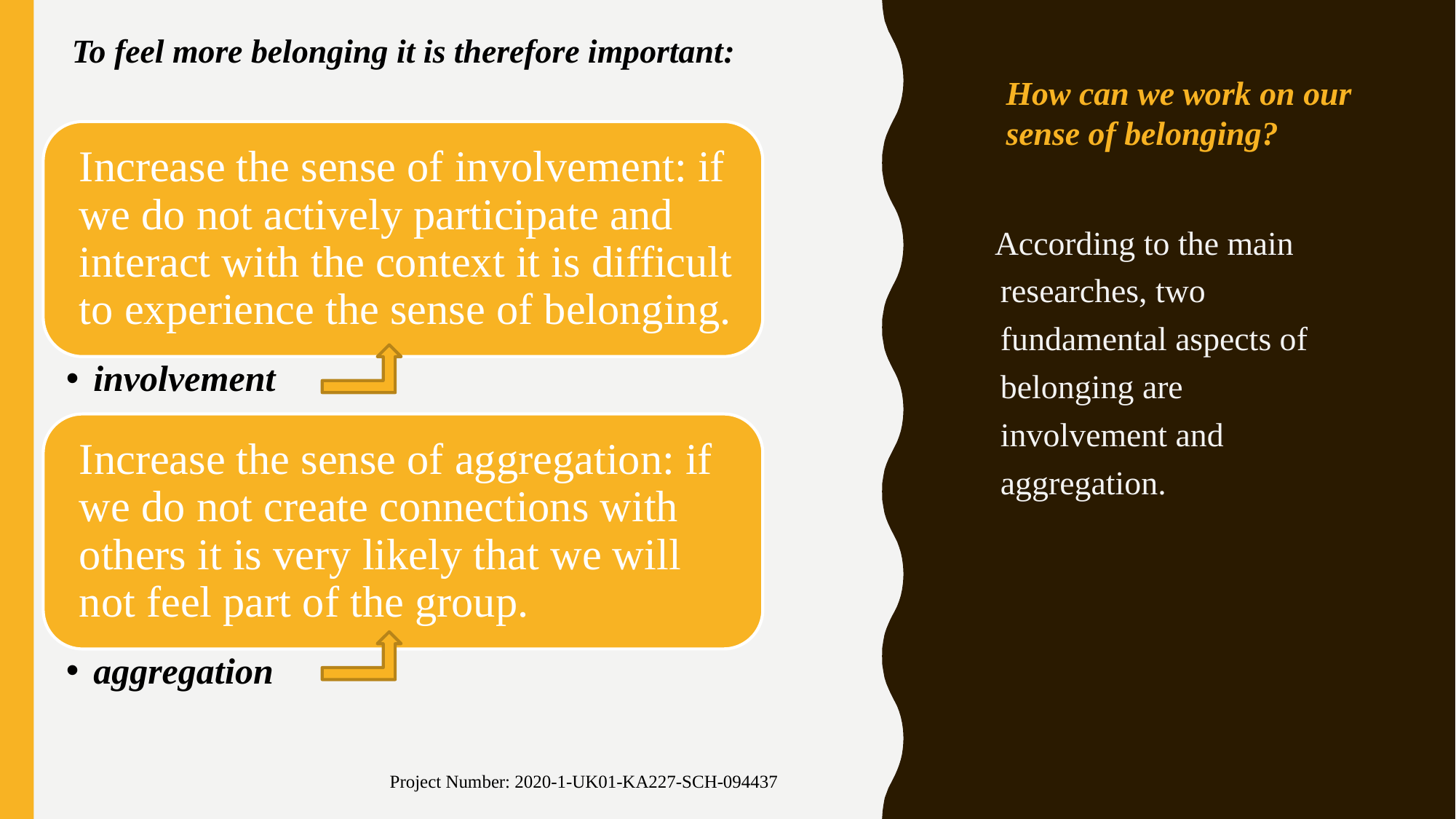

To feel more belonging it is therefore important:
# How can we work on our sense of belonging?

Increase the sense of involvement: if we do not actively participate and interact with the context it is difficult to experience the sense of belonging.
involvement
Increase the sense of aggregation: if we do not create connections with others it is very likely that we will not feel part of the group.
aggregation
According to the main researches, two fundamental aspects of belonging are involvement and aggregation.

Project Number: 2020-1-UK01-KA227-SCH-094437